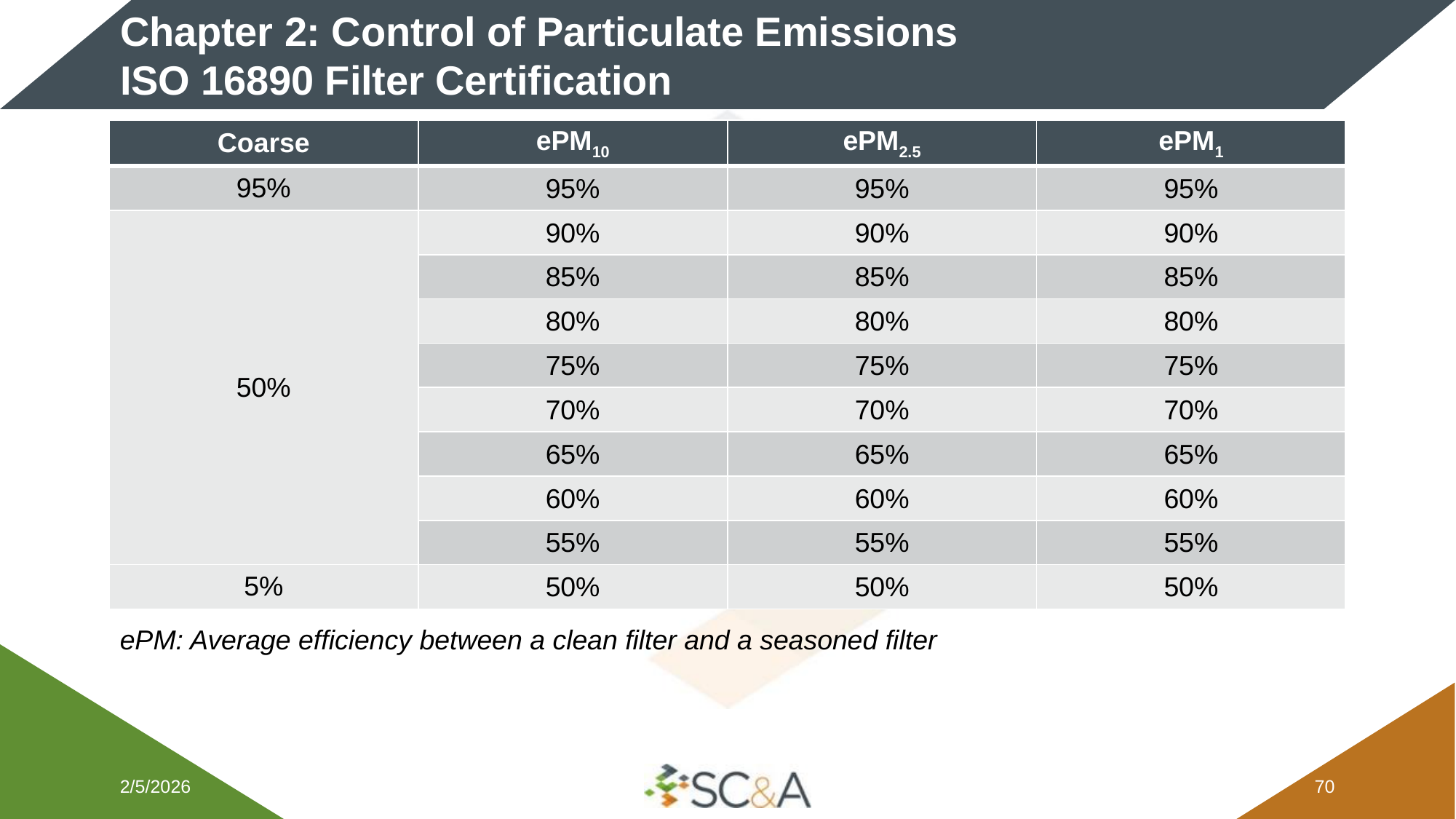

# Chapter 2: Control of Particulate Emissions ISO 16890 Filter Certification
| Coarse | ePM10 | ePM2.5 | ePM1 |
| --- | --- | --- | --- |
| 95% | 95% | 95% | 95% |
| 50% | 90% | 90% | 90% |
|  | 85% | 85% | 85% |
|  | 80% | 80% | 80% |
|  | 75% | 75% | 75% |
|  | 70% | 70% | 70% |
|  | 65% | 65% | 65% |
|  | 60% | 60% | 60% |
|  | 55% | 55% | 55% |
| 5% | 50% | 50% | 50% |
ePM: Average efficiency between a clean filter and a seasoned filter
2/5/2026
70